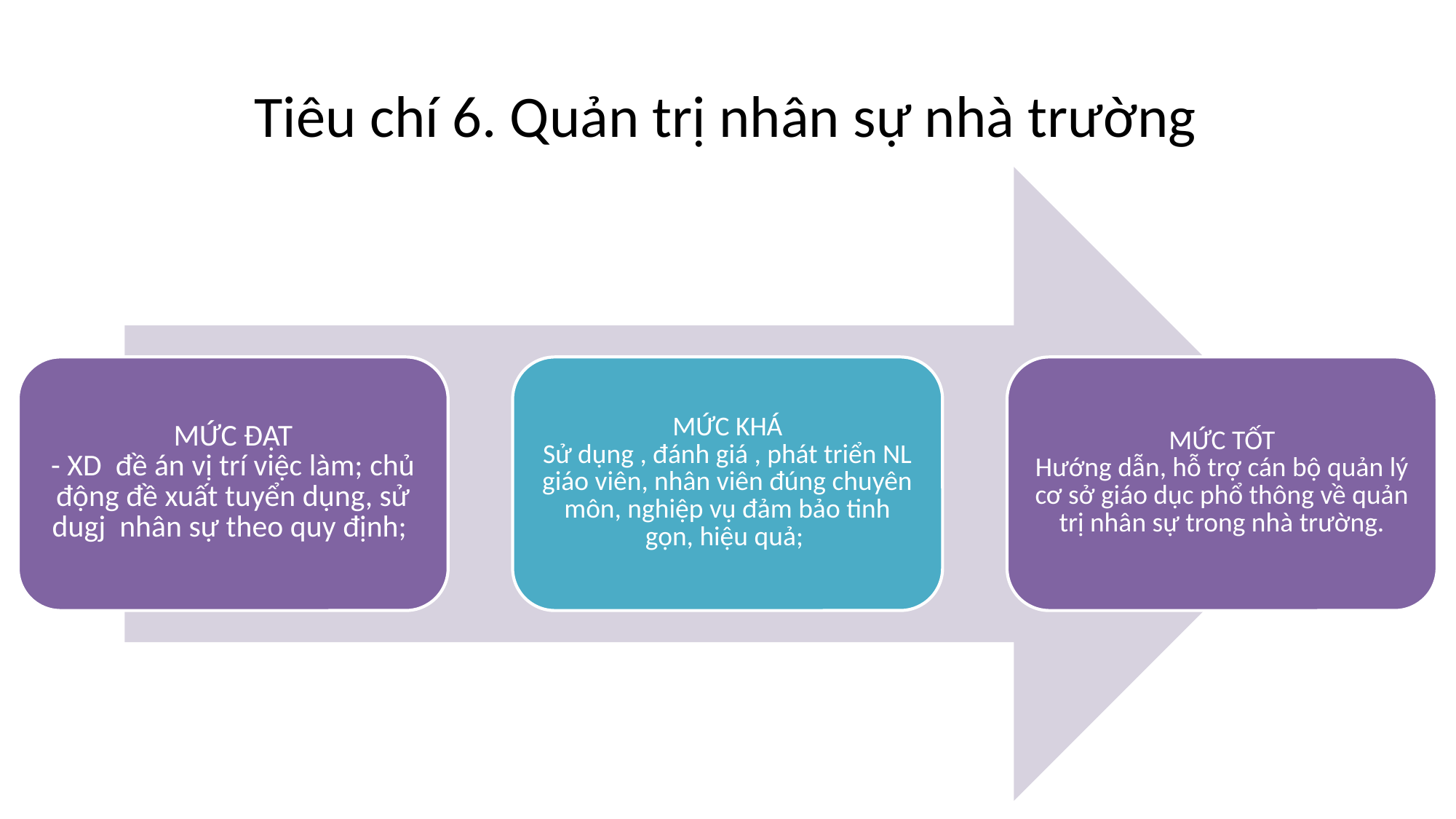

# Tiêu chí 6. Quản trị nhân sự nhà trường
MỨC ĐẠT
- XD  đề án vị trí việc làm; chủ động đề xuất tuyển dụng, sử dugj  nhân sự theo quy định;
MỨC KHÁ
Sử dụng , đánh giá , phát triển NL giáo viên, nhân viên đúng chuyên môn, nghiệp vụ đảm bảo tinh gọn, hiệu quả;
MỨC TỐT
Hướng dẫn, hỗ trợ cán bộ quản lý cơ sở giáo dục phổ thông về quản trị nhân sự trong nhà trường.